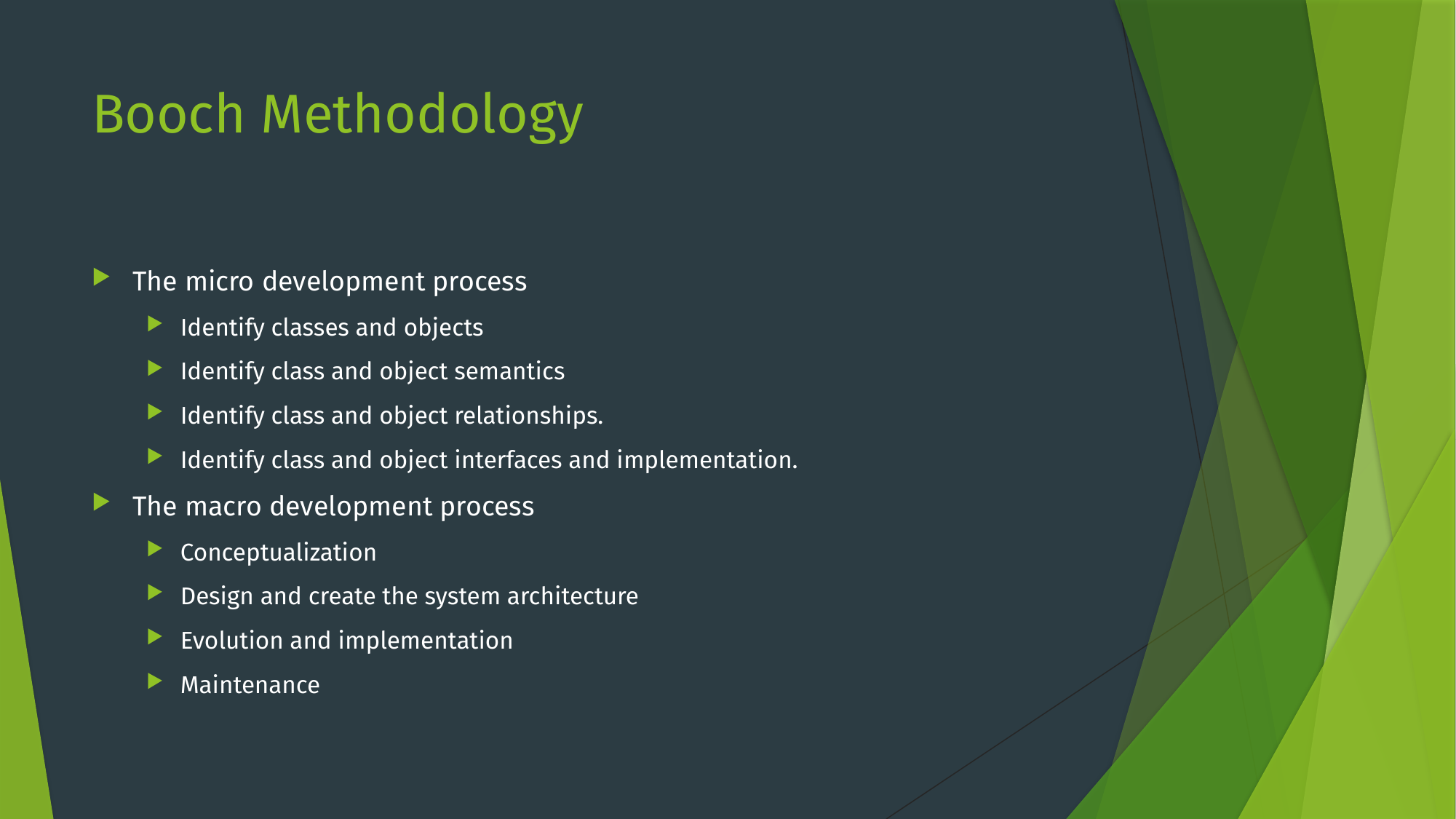

# Booch Methodology
The micro development process
Identify classes and objects
Identify class and object semantics
Identify class and object relationships.
Identify class and object interfaces and implementation.
The macro development process
Conceptualization
Design and create the system architecture
Evolution and implementation
Maintenance